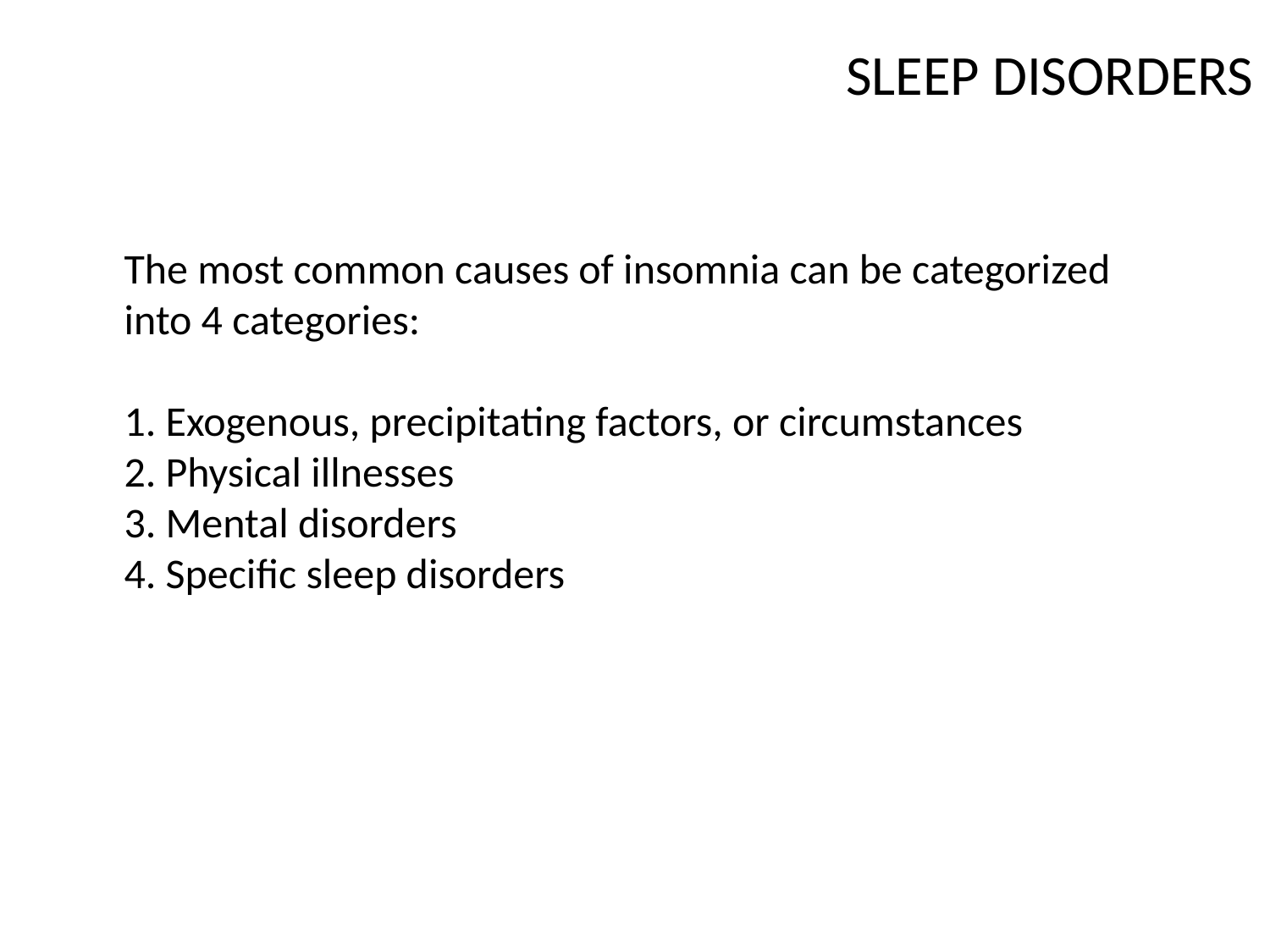

SLEEP DISORDERS
#
The most common causes of insomnia can be categorized into 4 categories:

1. Exogenous, precipitating factors, or circumstances
2. Physical illnesses
3. Mental disorders
4. Specific sleep disorders